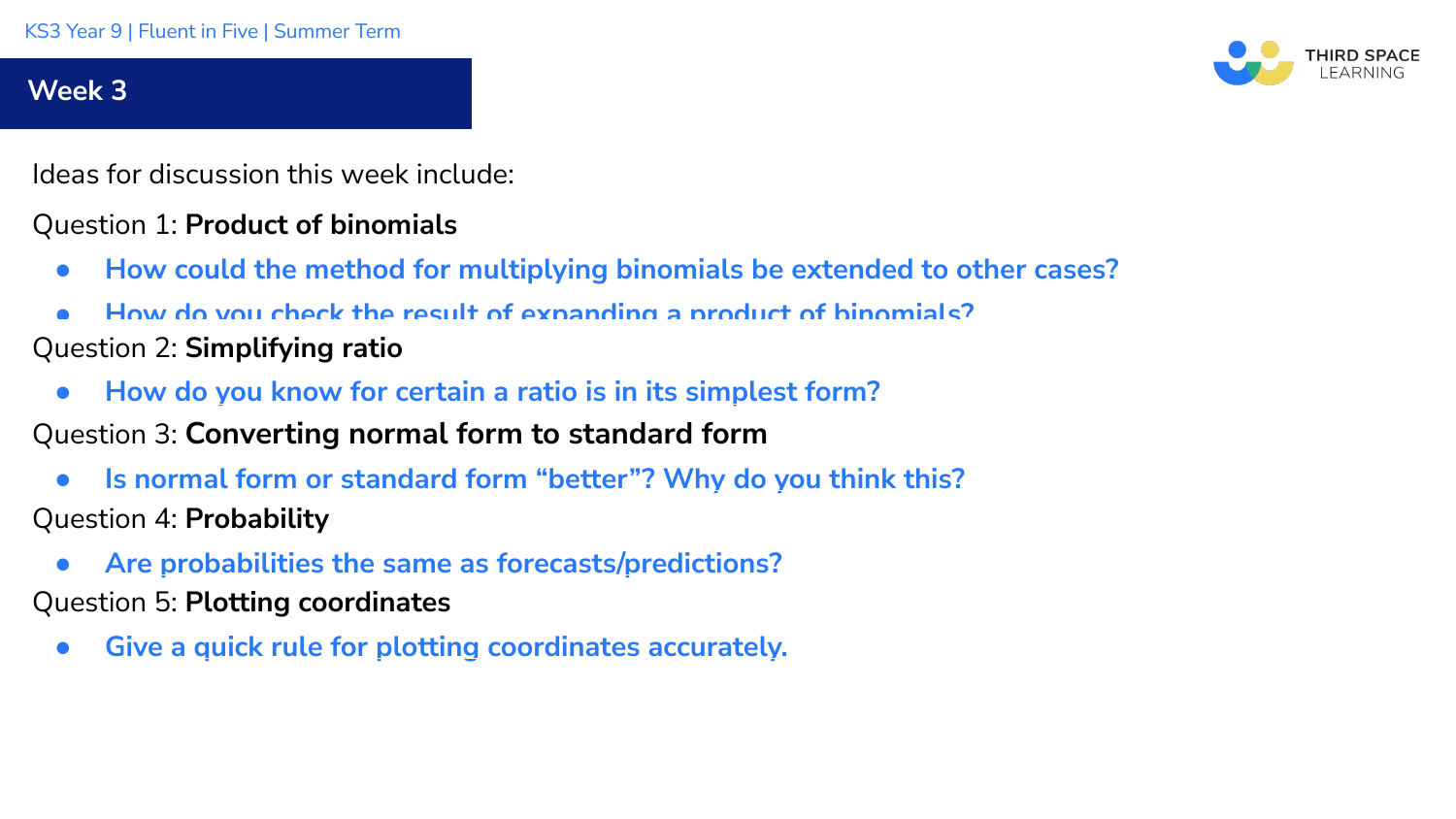

Week 3
| Ideas for discussion this week include: |
| --- |
| Question 1: Product of binomials How could the method for multiplying binomials be extended to other cases? How do you check the result of expanding a product of binomials? |
| Question 2: Simplifying ratio How do you know for certain a ratio is in its simplest form? |
| Question 3: Converting normal form to standard form Is normal form or standard form “better”? Why do you think this? |
| Question 4: Probability Are probabilities the same as forecasts/predictions? |
| Question 5: Plotting coordinates Give a quick rule for plotting coordinates accurately. |